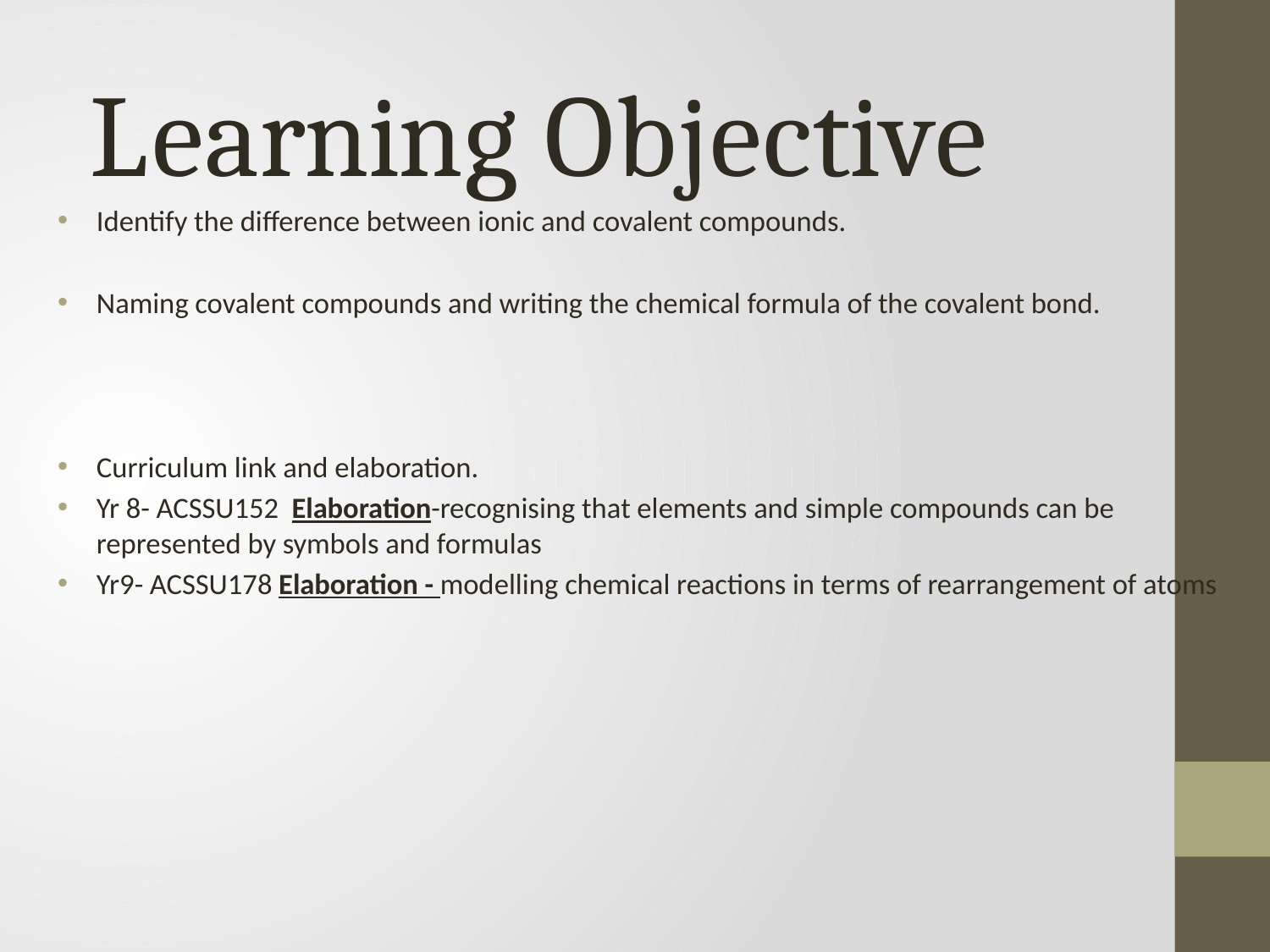

# Learning Objective
Identify the difference between ionic and covalent compounds.

Naming covalent compounds and writing the chemical formula of the covalent bond.

Curriculum link and elaboration.
Yr 8- ACSSU152  Elaboration-recognising that elements and simple compounds can be represented by symbols and formulas
Yr9- ACSSU178 Elaboration - modelling chemical reactions in terms of rearrangement of atoms